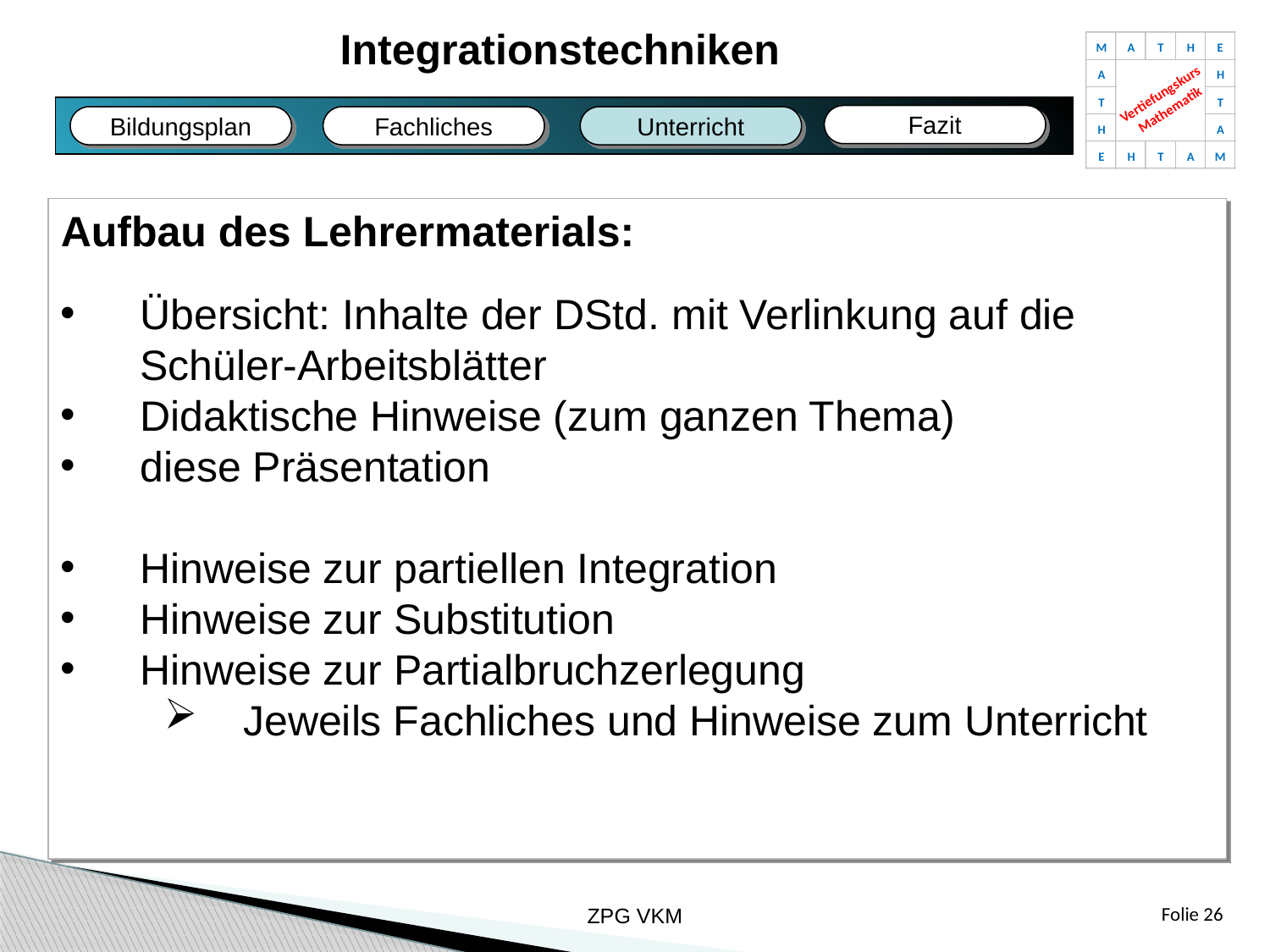

Integrationstechniken

M
A
T
H
E

A
H
Vertiefungskurs
Mathematik

T
T

H
A

E
H
T
A
M

Fazit
Fachliches
Bildungsplan
Unterricht
Fazit
Bildungsplan
Fachliches
Unterricht
Aufbau des Lehrermaterials:
Übersicht: Inhalte der DStd. mit Verlinkung auf die
Schüler-Arbeitsblätter
Didaktische Hinweise (zum ganzen Thema)
diese Präsentation

Hinweise zur partiellen Integration
Hinweise zur Substitution
Hinweise zur Partialbruchzerlegung
Jeweils Fachliches und Hinweise zum Unterricht

ZPG VKM
Folie 26